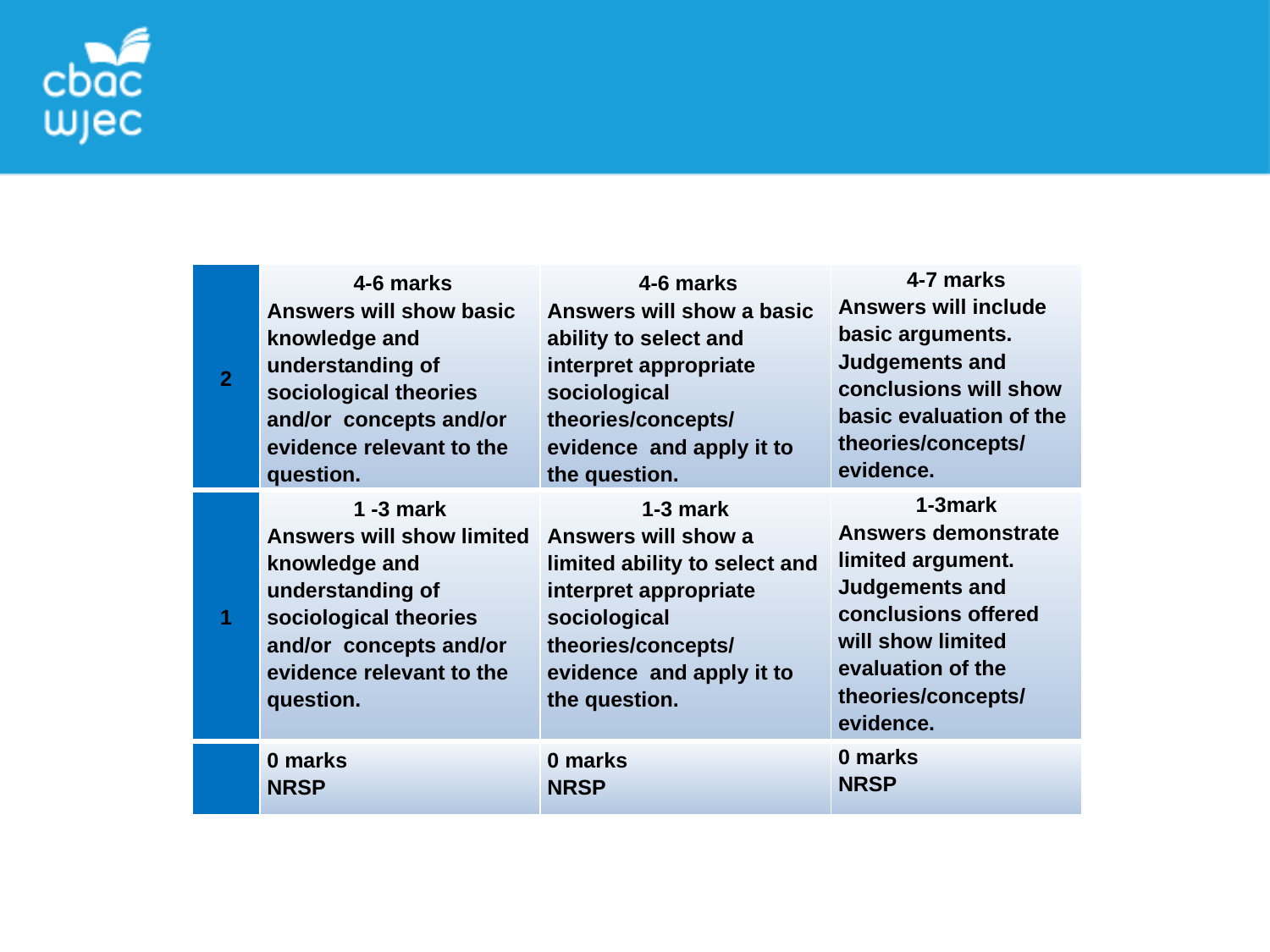

| 2 | 4-6 marks Answers will show basic knowledge and understanding of sociological theories and/or concepts and/or evidence relevant to the question. | 4-6 marks Answers will show a basic ability to select and interpret appropriate sociological theories/concepts/ evidence and apply it to the question. | 4-7 marks Answers will include basic arguments. Judgements and conclusions will show basic evaluation of the theories/concepts/ evidence. |
| --- | --- | --- | --- |
| 1 | 1 -3 mark Answers will show limited knowledge and understanding of sociological theories and/or concepts and/or evidence relevant to the question. | 1-3 mark Answers will show a limited ability to select and interpret appropriate sociological theories/concepts/ evidence and apply it to the question. | 1-3mark Answers demonstrate limited argument. Judgements and conclusions offered will show limited evaluation of the theories/concepts/ evidence. |
|  | 0 marks NRSP | 0 marks NRSP | 0 marks NRSP |